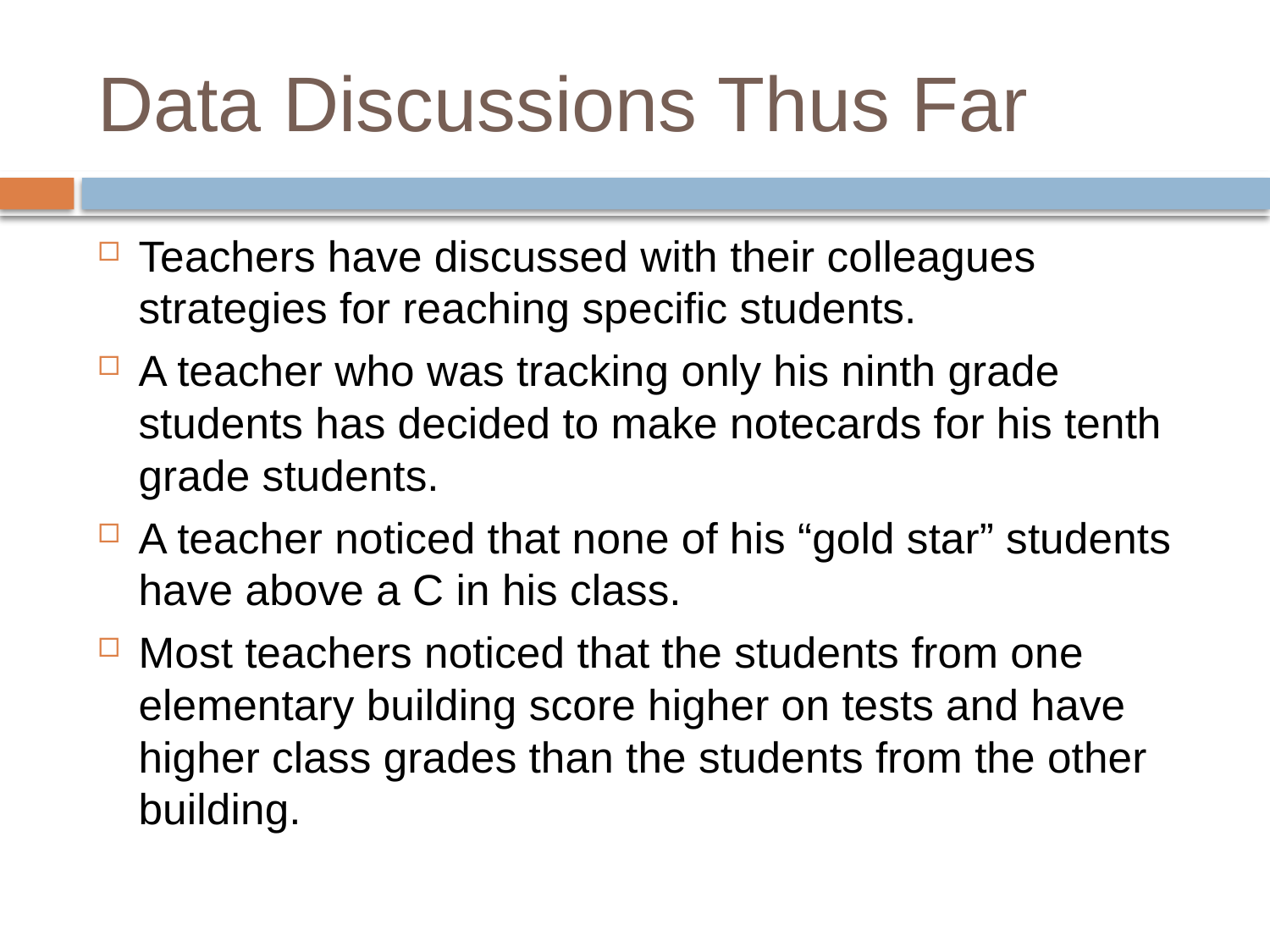

# Data Discussions Thus Far
Teachers have discussed with their colleagues strategies for reaching specific students.
A teacher who was tracking only his ninth grade students has decided to make notecards for his tenth grade students.
A teacher noticed that none of his “gold star” students have above a C in his class.
Most teachers noticed that the students from one elementary building score higher on tests and have higher class grades than the students from the other building.